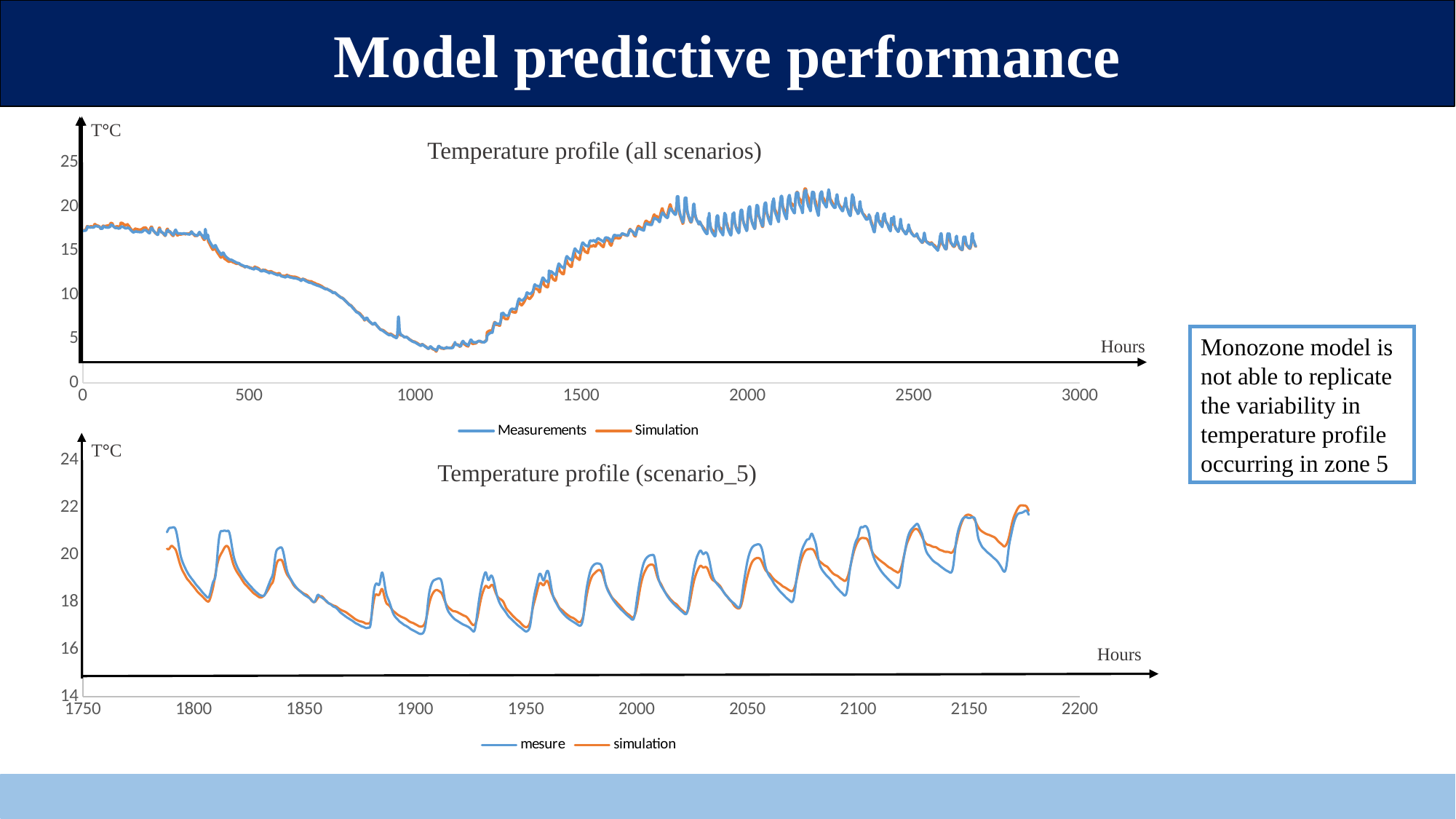

Model predictive performance
T°C
Temperature profile (all scenarios)

### Chart

| Category | Measurements | Simulation |
|---|---|---|
Monozone model is not able to replicate the variability in temperature profile occurring in zone 5
Hours
T°C

### Chart

| Category | mesure | simulation |
|---|---|---|
Temperature profile (scenario_5)
Hours